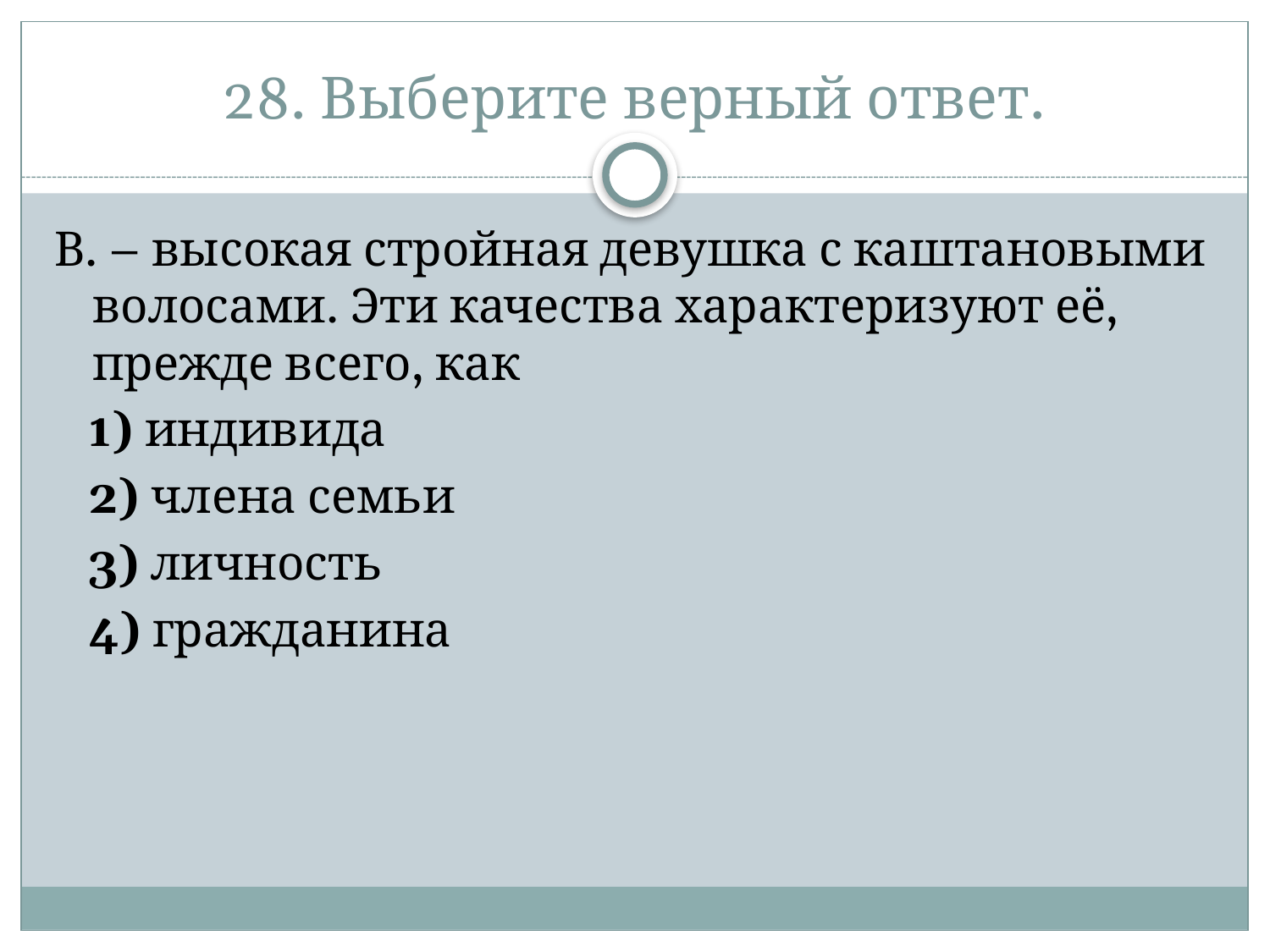

# 28. Выберите верный ответ.
В. – высокая стройная девушка с каштановыми волосами. Эти качества характеризуют её, прежде всего, как
   1) индивида
   2) члена семьи
   3) личность
   4) гражданина